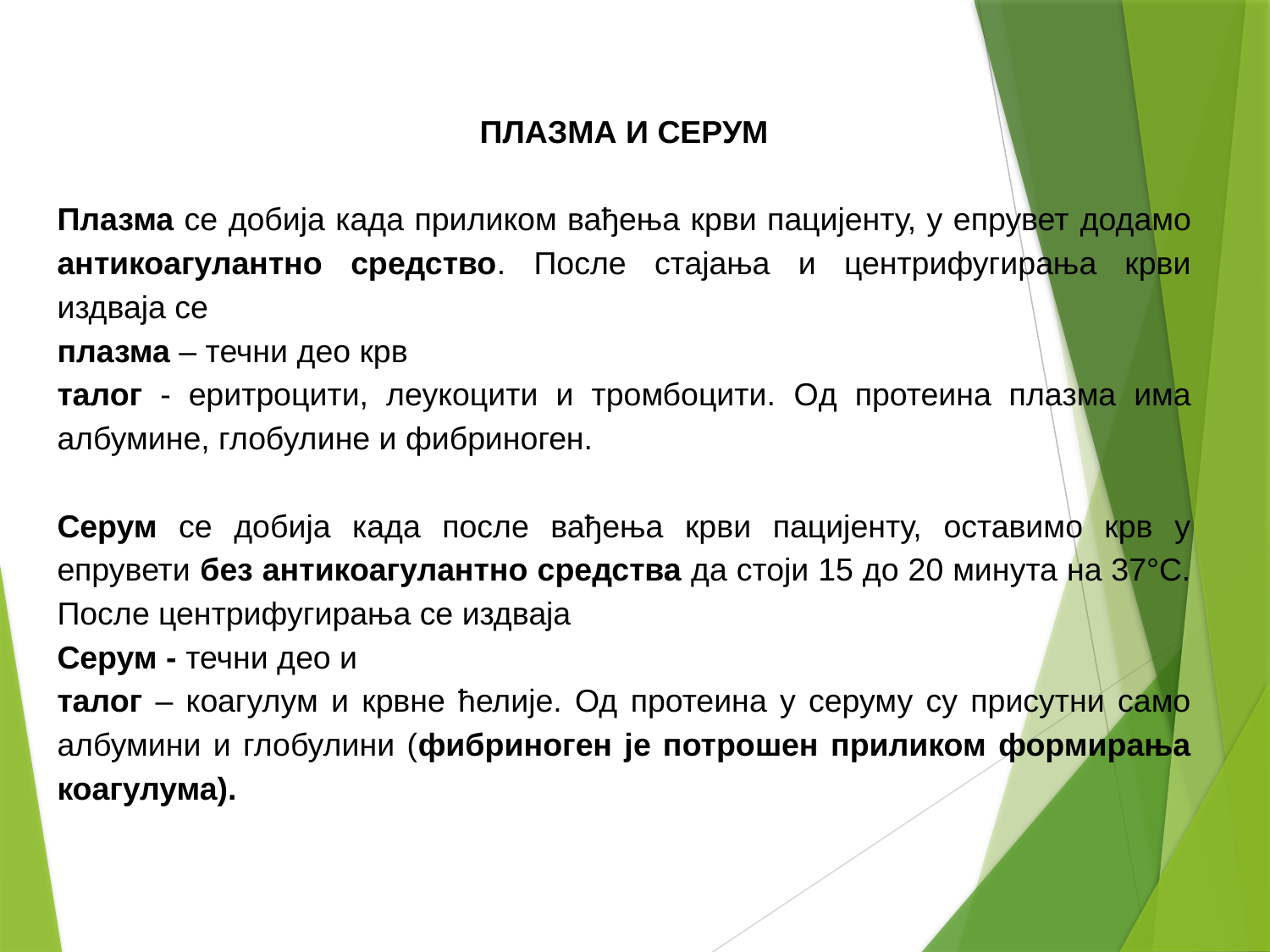

ПЛАЗМА И СЕРУМ

Плазма се добија када приликом вађења крви пацијенту, у епрувет додамо антикоагулантно средство. После стајања и центрифугирања крви издваја се
плазма – течни део крв
талог - еритроцити, леукоцити и тромбоцити. од протеина плазма има албумине, глобулине и фибриноген.

Серум се добија када после вађења крви пацијенту, оставимо крв у епрувети без антикоагулантно средства да стоји 15 до 20 минута на 37°C. После центрифугирања се издваја
Серум - течни део и
талог – коагулум и крвне ћелије. Од протеина у серуму су присутни само албумини и глобулини (фибриноген је потрошен приликом формирања коагулума).